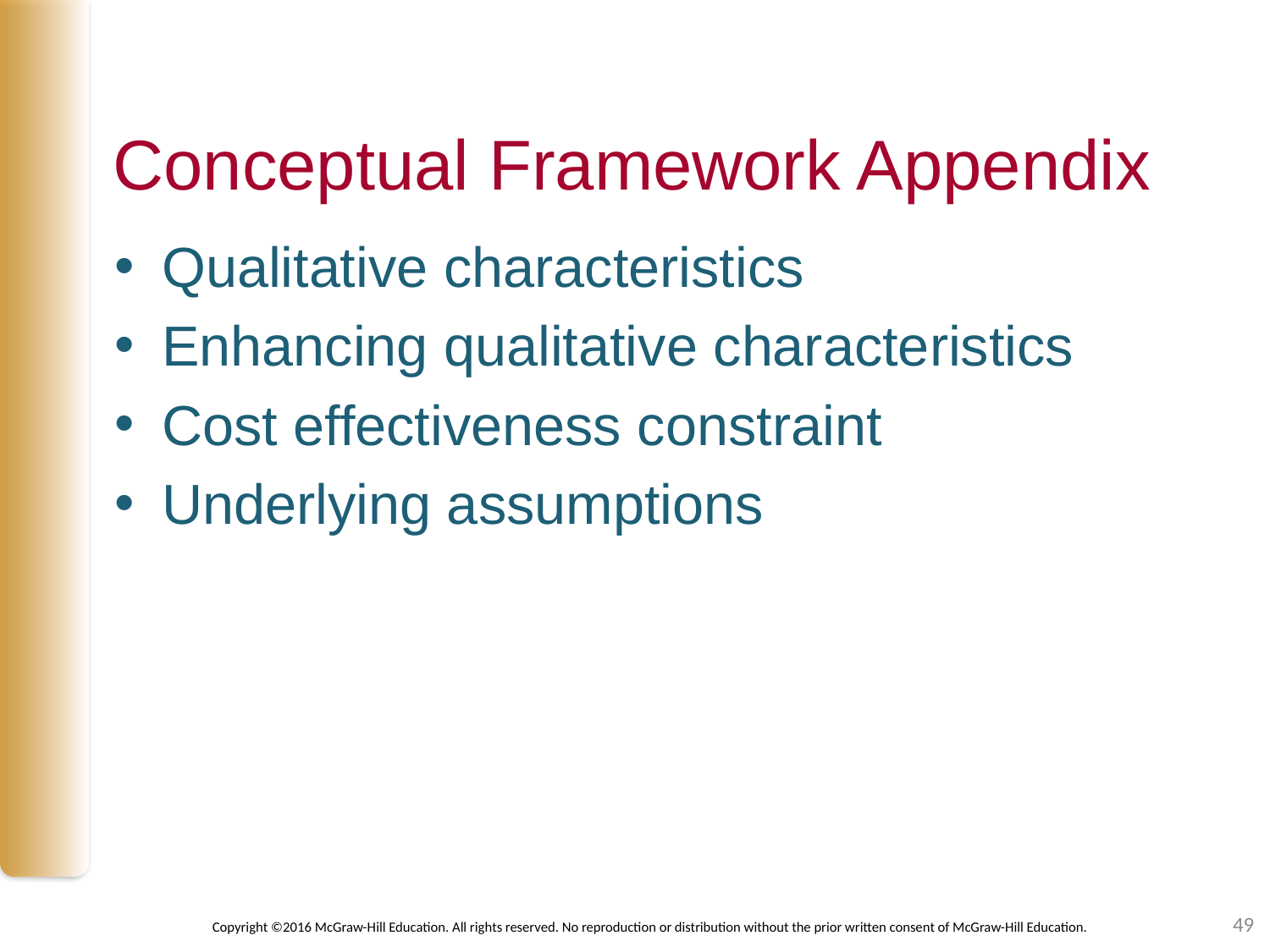

# Conceptual Framework Appendix
Qualitative characteristics
Enhancing qualitative characteristics
Cost effectiveness constraint
Underlying assumptions
49
Copyright ©2016 McGraw-Hill Education. All rights reserved. No reproduction or distribution without the prior written consent of McGraw-Hill Education.